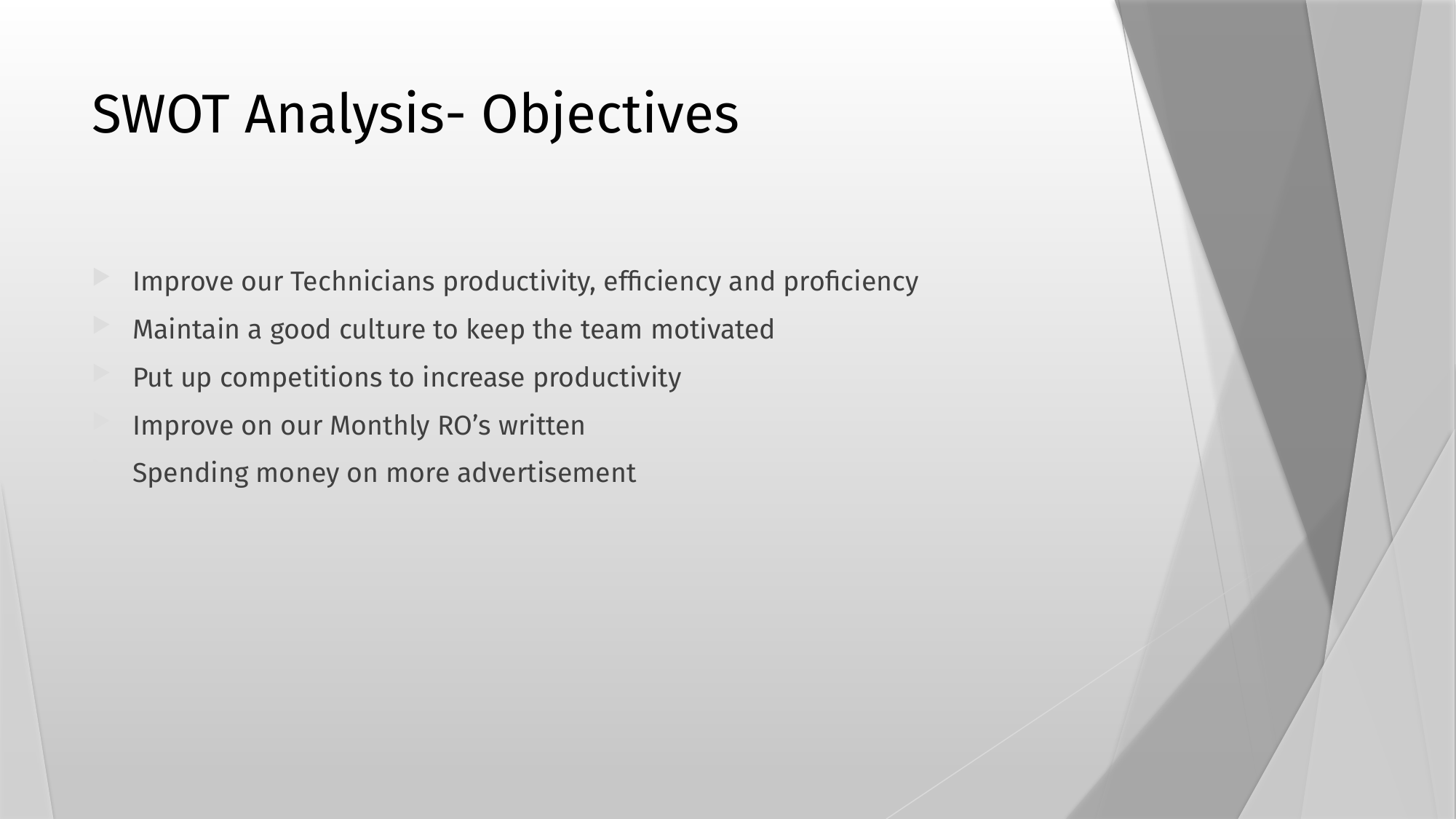

# SWOT Analysis- Objectives
Improve our Technicians productivity, efficiency and proficiency
Maintain a good culture to keep the team motivated
Put up competitions to increase productivity
Improve on our Monthly RO’s written
Spending money on more advertisement